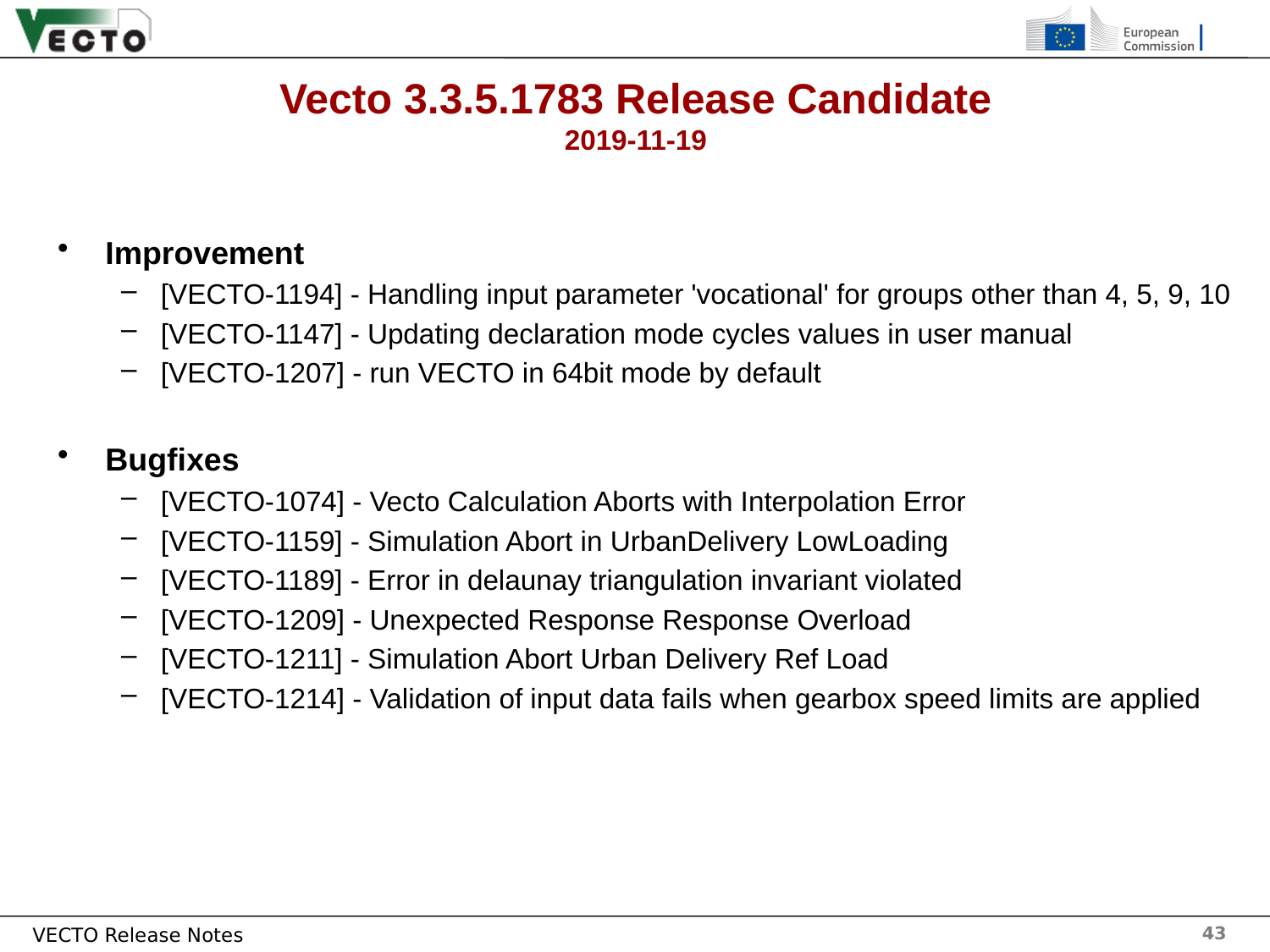

# Vecto 3.3.5.1783 Release Candidate 2019-11-19
Improvement
[VECTO-1194] - Handling input parameter 'vocational' for groups other than 4, 5, 9, 10
[VECTO-1147] - Updating declaration mode cycles values in user manual
[VECTO-1207] - run VECTO in 64bit mode by default

Bugfixes
[VECTO-1074] - Vecto Calculation Aborts with Interpolation Error
[VECTO-1159] - Simulation Abort in UrbanDelivery LowLoading
[VECTO-1189] - Error in delaunay triangulation invariant violated
[VECTO-1209] - Unexpected Response Response Overload
[VECTO-1211] - Simulation Abort Urban Delivery Ref Load
[VECTO-1214] - Validation of input data fails when gearbox speed limits are applied